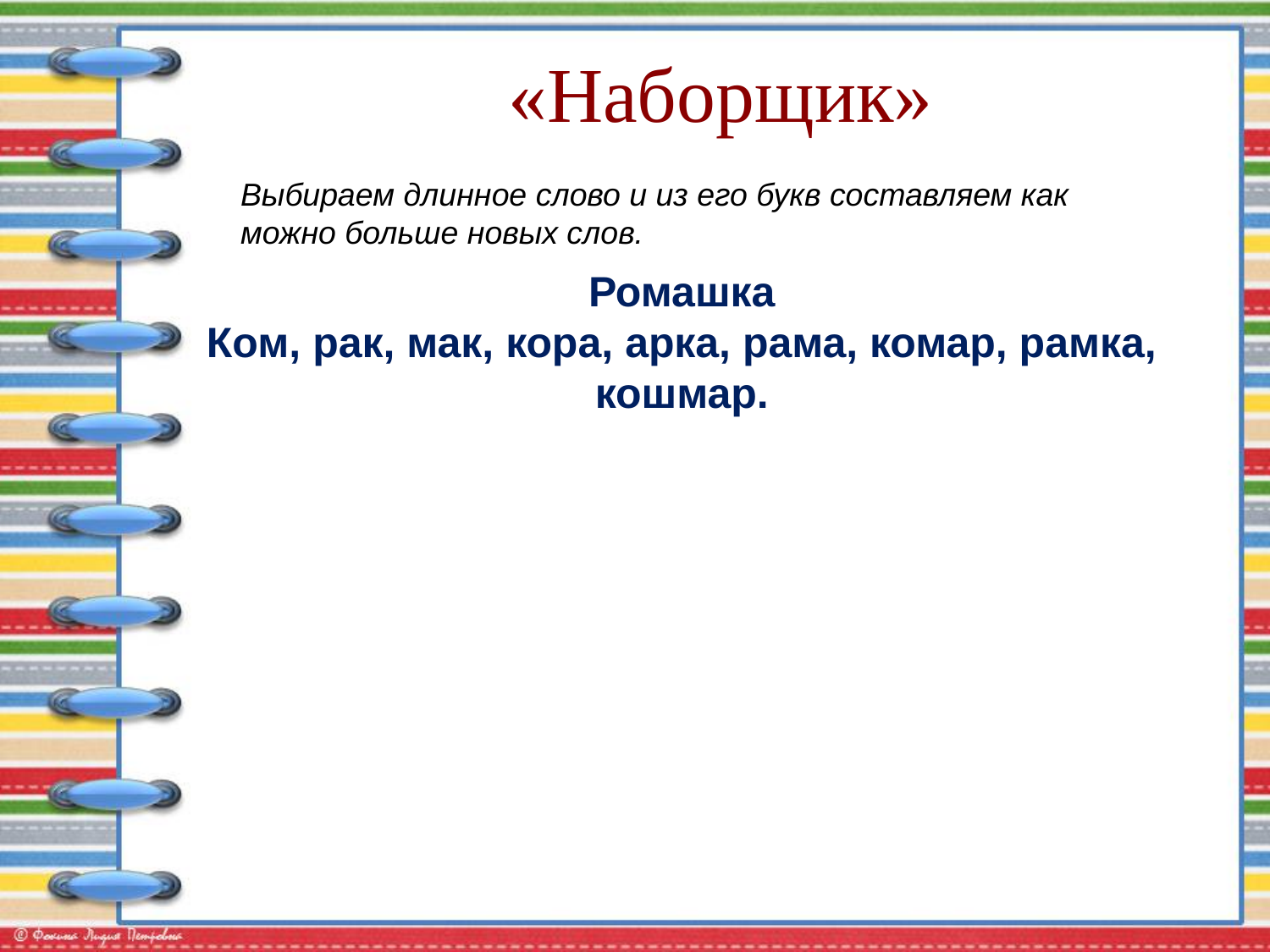

# «Наборщик»
Выбираем длинное слово и из его букв составляем как можно больше новых слов.
Ромашка
Ком, рак, мак, кора, арка, рама, комар, рамка, кошмар.